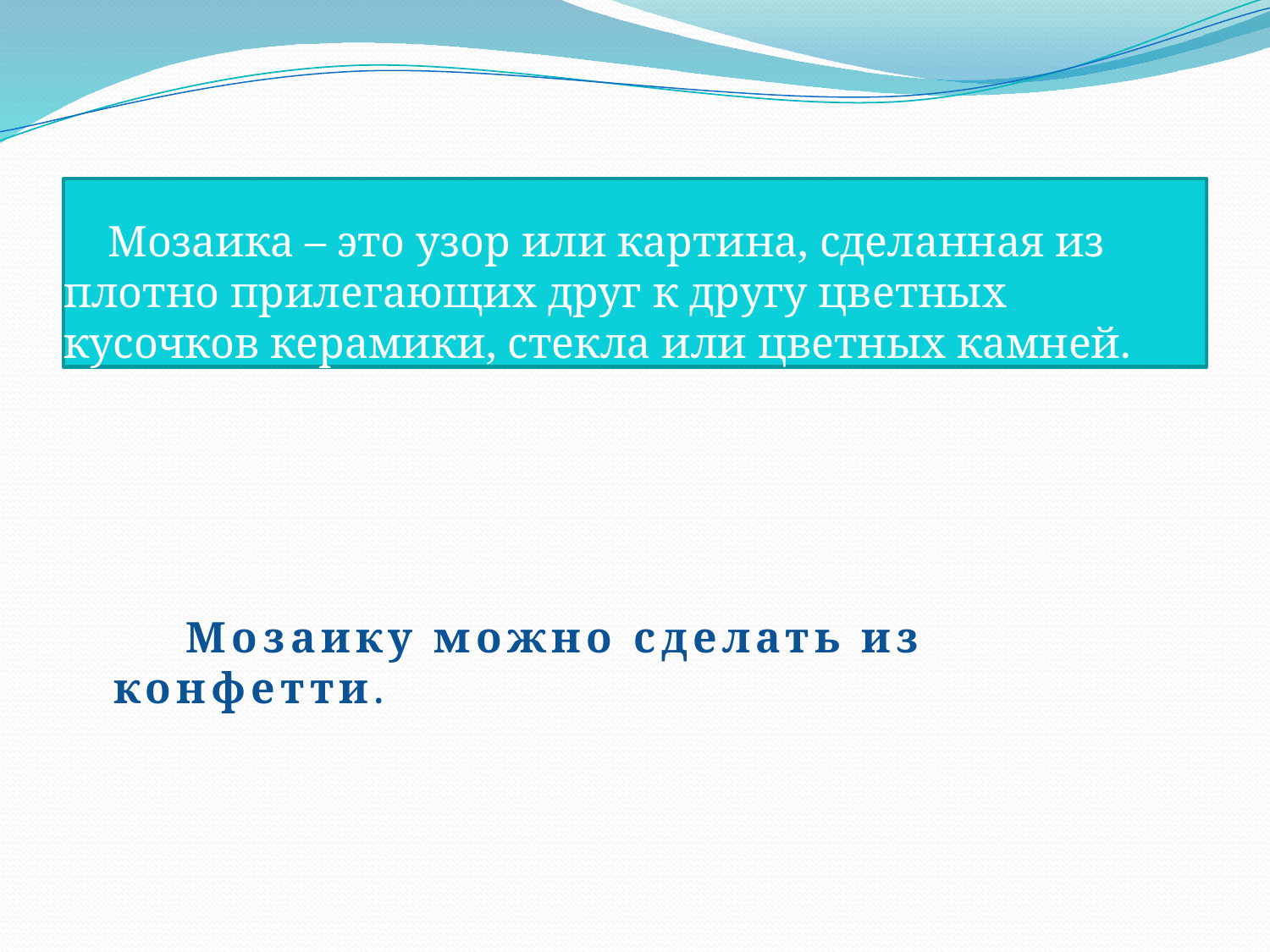

# Мозаика – это узор или картина, сделанная из плотно прилегающих друг к другу цветных кусочков керамики, стекла или цветных камней.

          Мозаику можно сделать из конфетти.